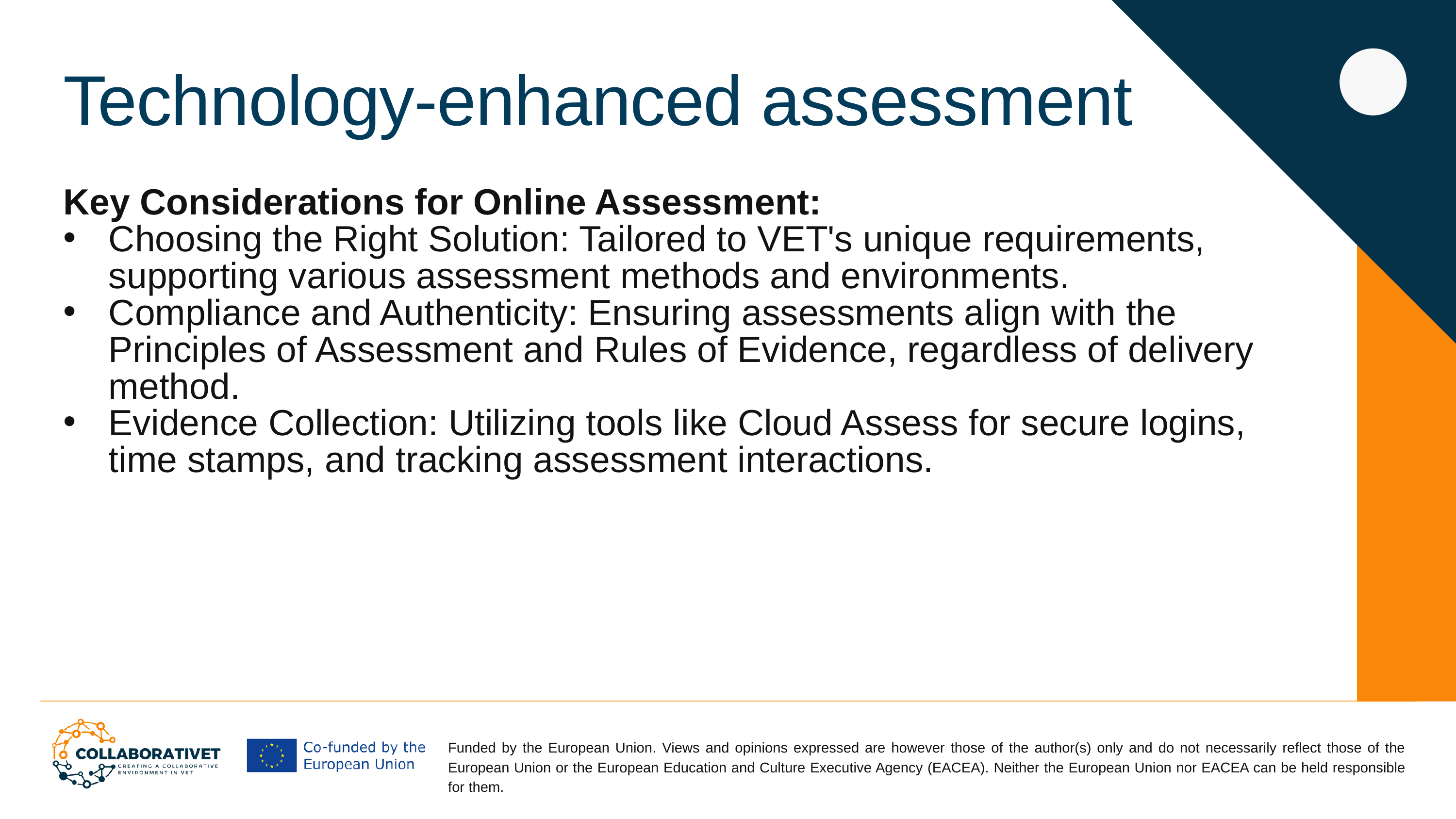

Technology-enhanced assessment
Key Considerations for Online Assessment:
Choosing the Right Solution: Tailored to VET's unique requirements, supporting various assessment methods and environments.
Compliance and Authenticity: Ensuring assessments align with the Principles of Assessment and Rules of Evidence, regardless of delivery method.
Evidence Collection: Utilizing tools like Cloud Assess for secure logins, time stamps, and tracking assessment interactions.

Funded by the European Union. Views and opinions expressed are however those of the author(s) only and do not necessarily reflect those of the European Union or the European Education and Culture Executive Agency (EACEA). Neither the European Union nor EACEA can be held responsible for them.